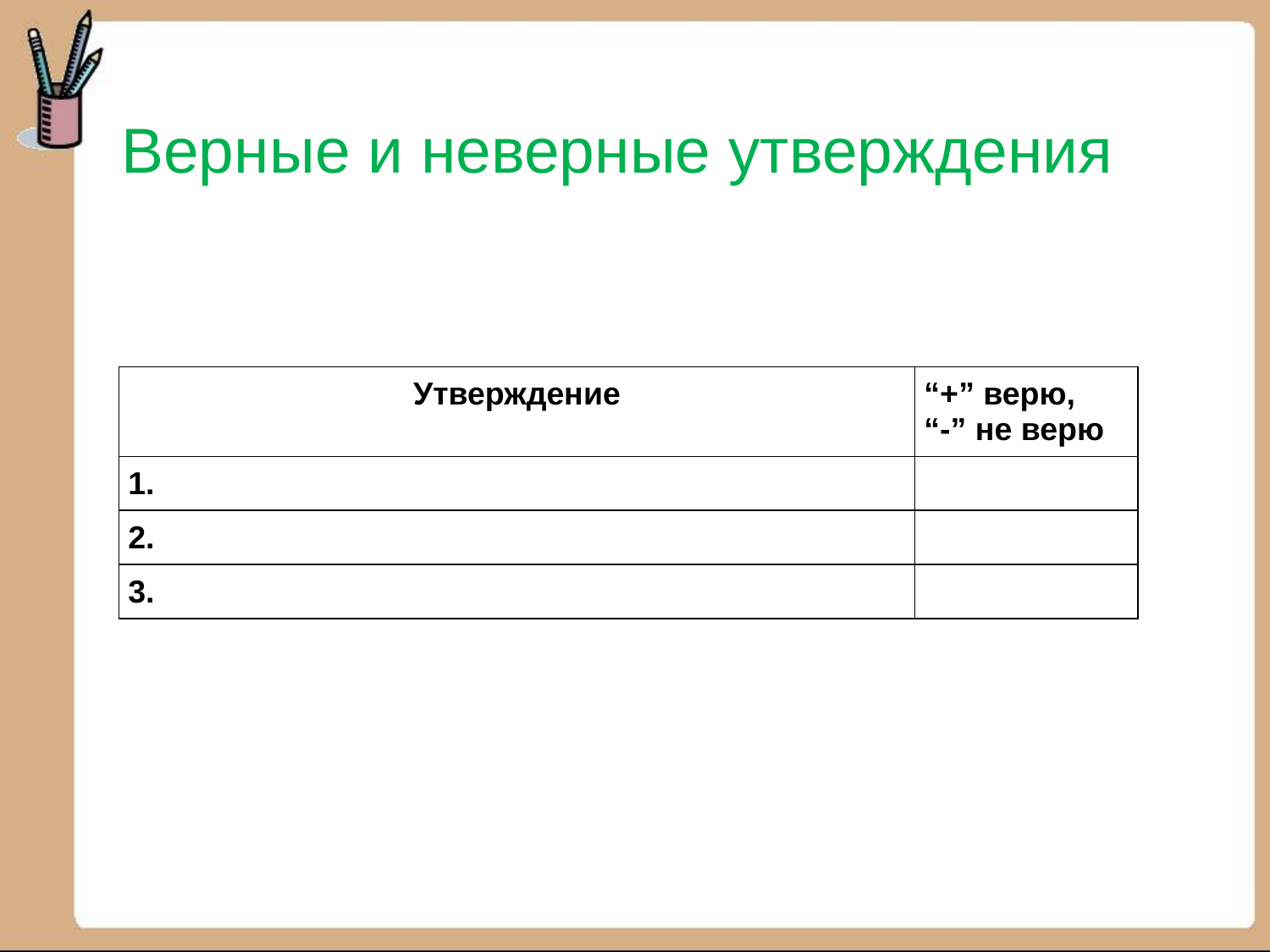

# Верные и неверные утверждения
| Утверждение | “+” верю, “-” не верю |
| --- | --- |
| 1. |  |
| 2. |  |
| 3. |  |